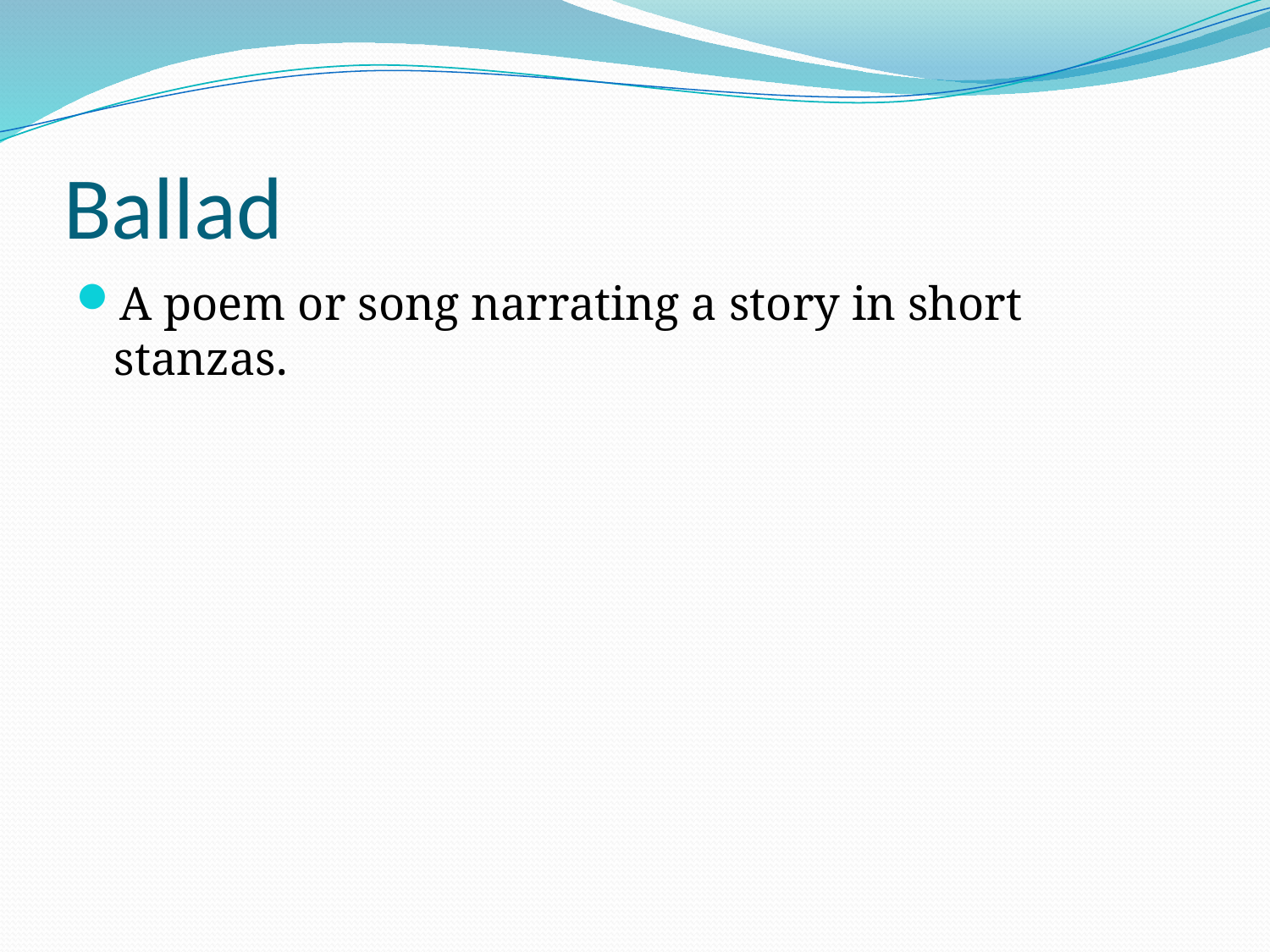

# Ballad
A poem or song narrating a story in short stanzas.